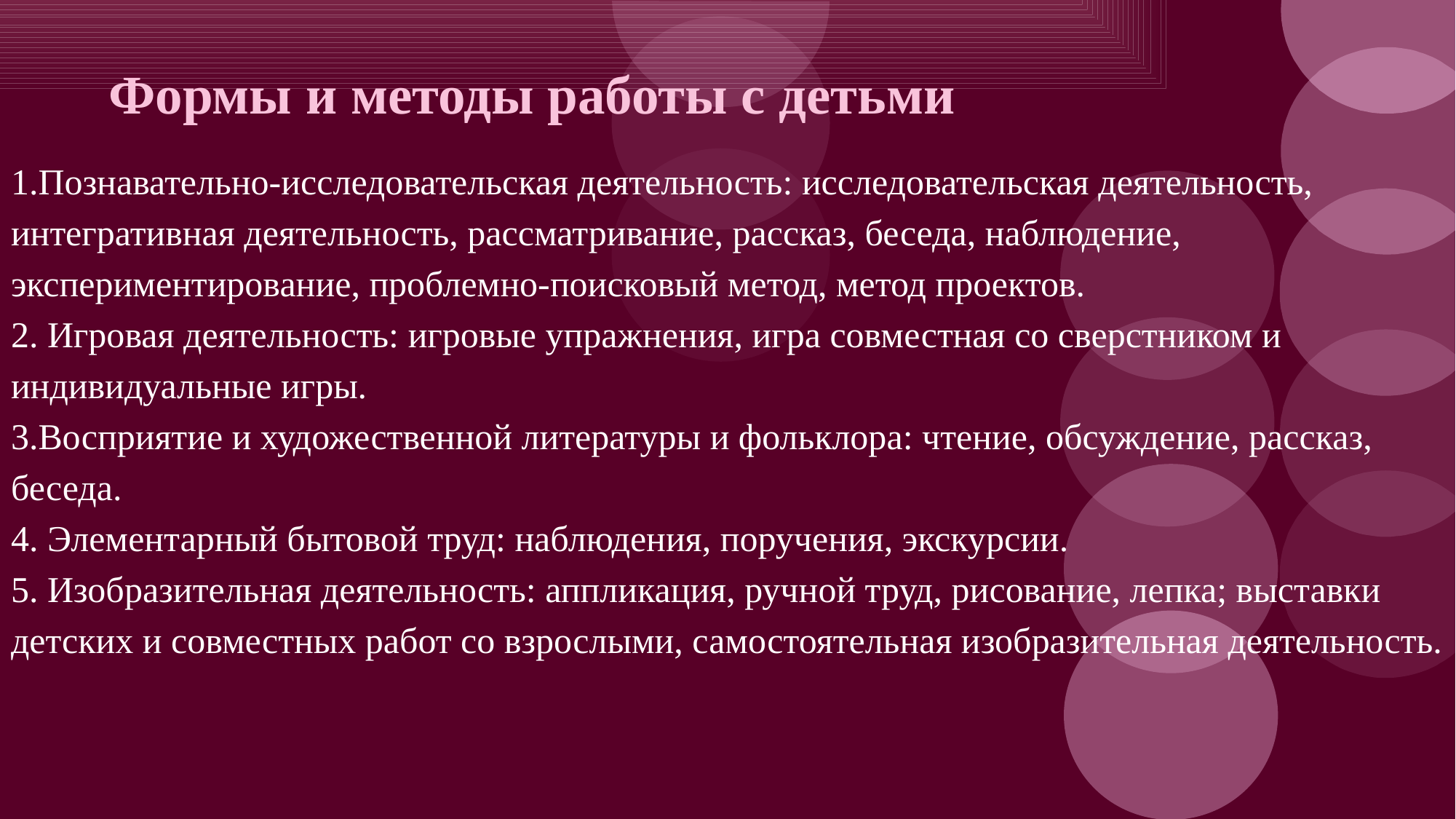

# Формы и методы работы с детьми
1.Познавательно-исследовательская деятельность: исследовательская деятельность,
интегративная деятельность, рассматривание, рассказ, беседа, наблюдение,
экспериментирование, проблемно-поисковый метод, метод проектов.
2. Игровая деятельность: игровые упражнения, игра совместная со сверстником и
индивидуальные игры.
3.Восприятие и художественной литературы и фольклора: чтение, обсуждение, рассказ,
беседа.
4. Элементарный бытовой труд: наблюдения, поручения, экскурсии.
5. Изобразительная деятельность: аппликация, ручной труд, рисование, лепка; выставки
детских и совместных работ со взрослыми, самостоятельная изобразительная деятельность.